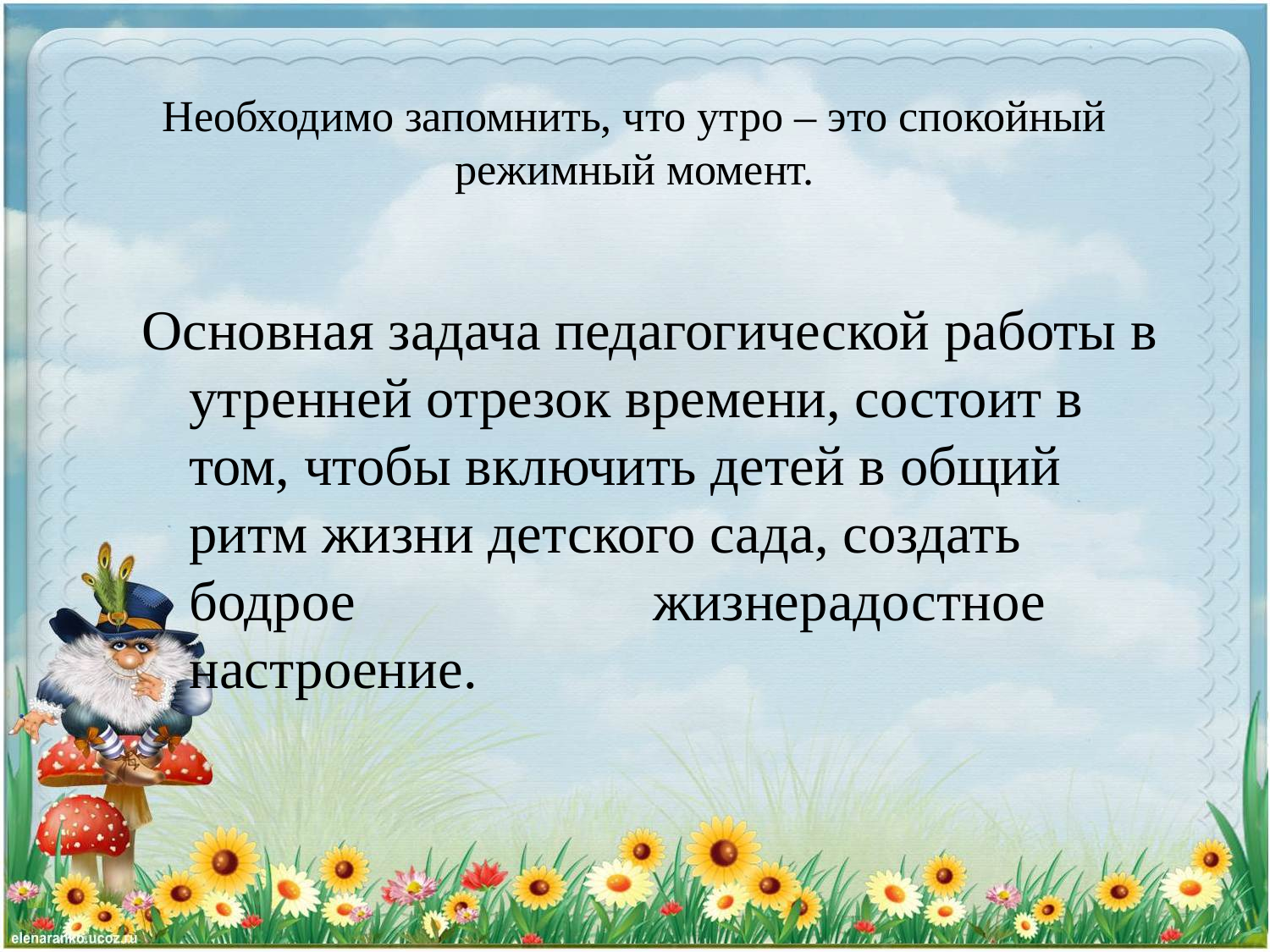

# Необходимо запомнить, что утро – это спокойный режимный момент.
Основная задача педагогической работы в утренней отрезок времени, состоит в том, чтобы включить детей в общий ритм жизни детского сада, создать бодрое                     жизнерадостное настроение.